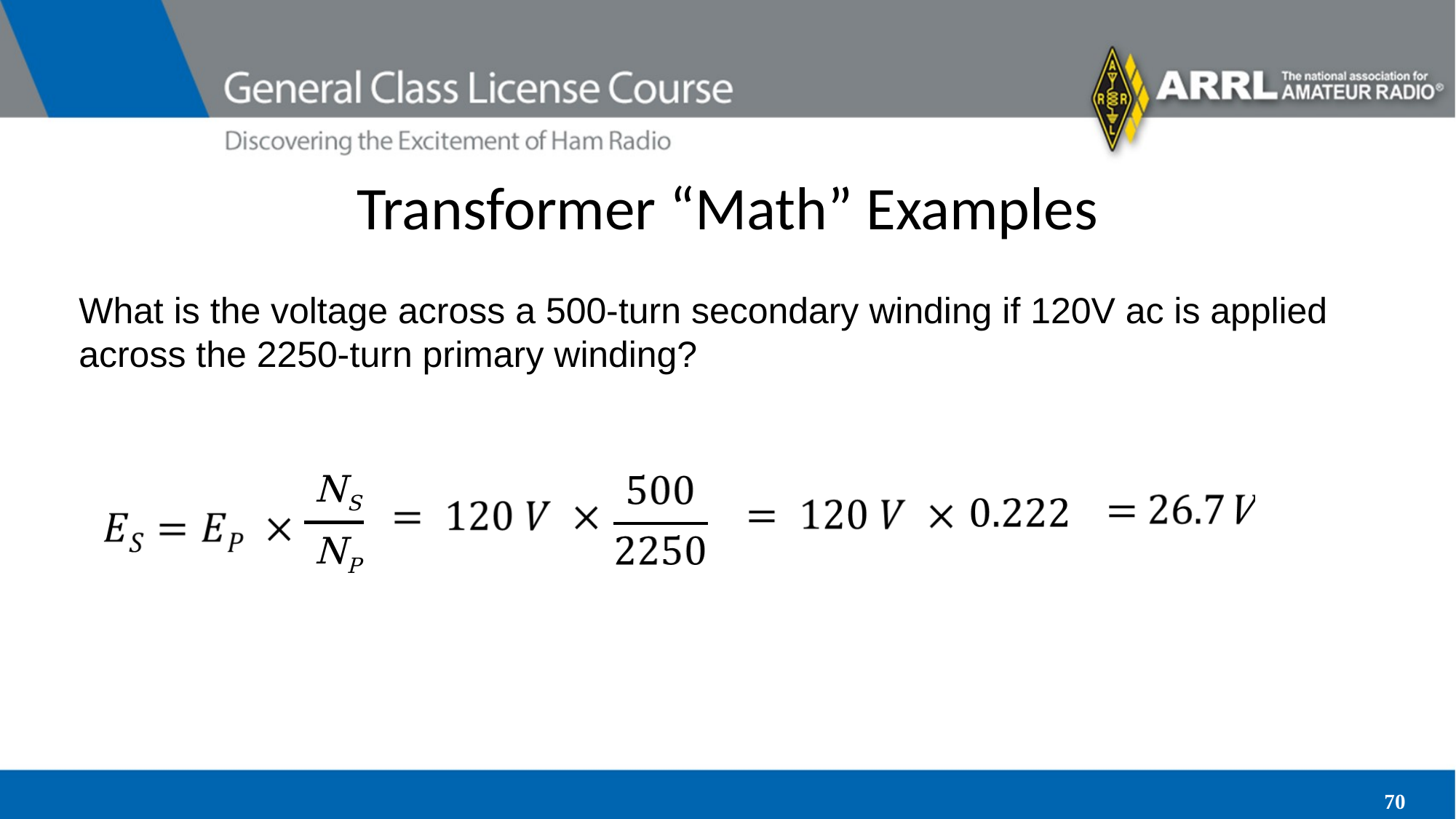

# Transformer “Math” Examples
What is the voltage across a 500-turn secondary winding if 120V ac is applied across the 2250-turn primary winding?
NS
NP